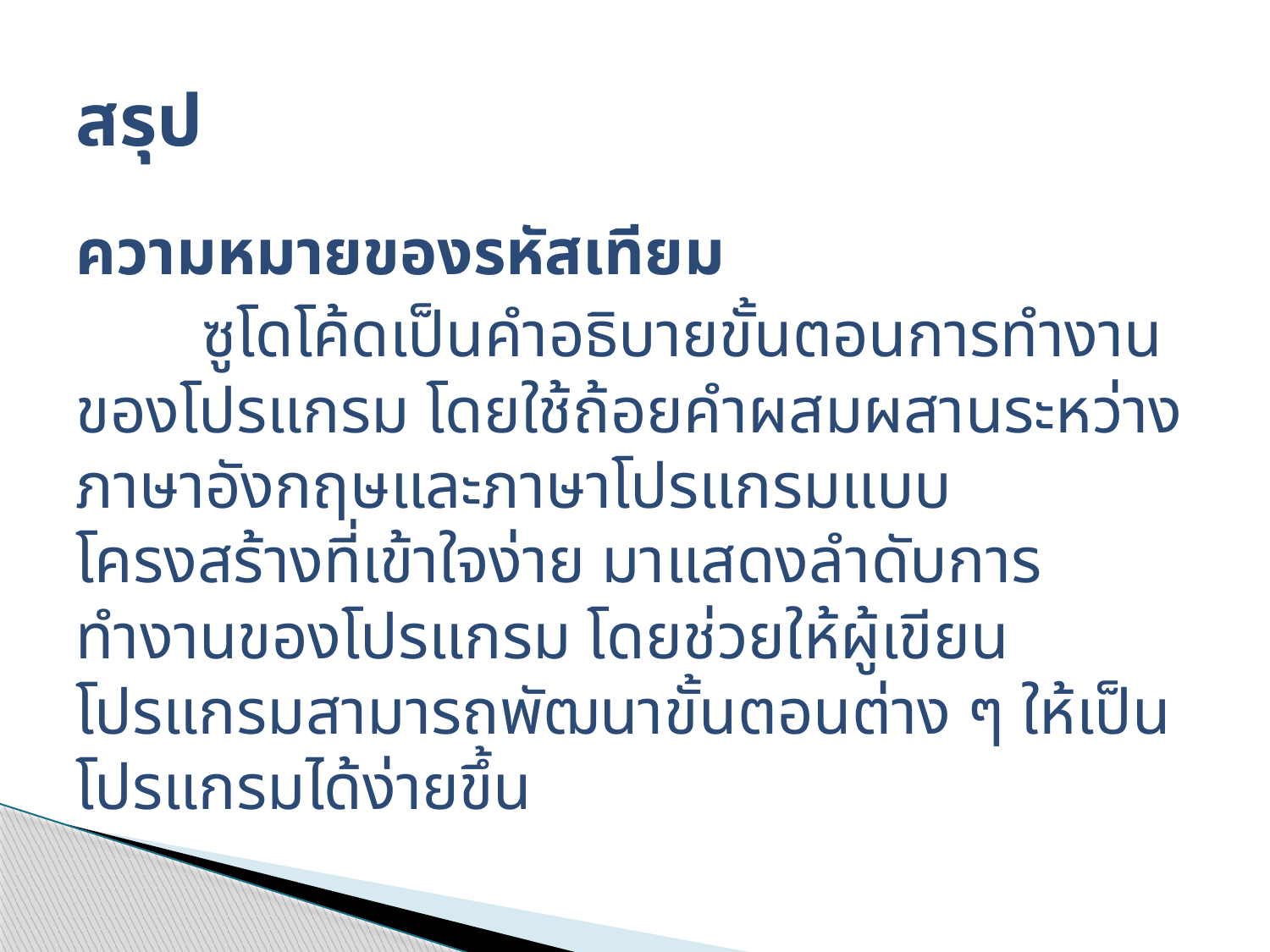

# สรุป
ความหมายของรหัสเทียม
	ซูโดโค้ดเป็นคำอธิบายขั้นตอนการทำงานของโปรแกรม โดยใช้ถ้อยคำผสมผสานระหว่างภาษาอังกฤษและภาษาโปรแกรมแบบโครงสร้างที่เข้าใจง่าย มาแสดงลำดับการทำงานของโปรแกรม โดยช่วยให้ผู้เขียนโปรแกรมสามารถพัฒนาขั้นตอนต่าง ๆ ให้เป็นโปรแกรมได้ง่ายขึ้น